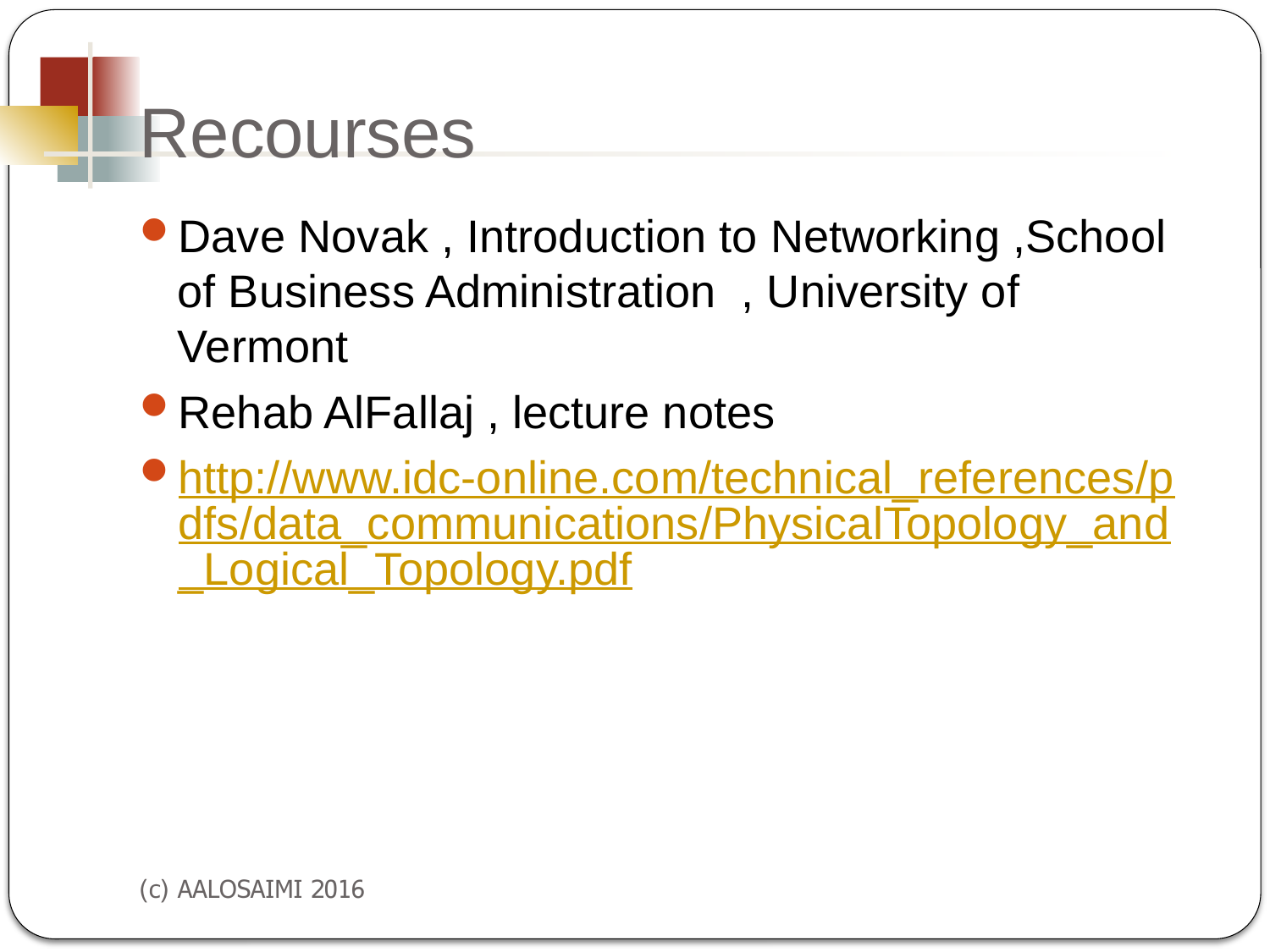

# Recourses
Dave Novak , Introduction to Networking ,School of Business Administration  , University of Vermont
Rehab AlFallaj , lecture notes
http://www.idc-online.com/technical_references/pdfs/data_communications/PhysicalTopology_and_Logical_Topology.pdf

(c) AALOSAIMI 2016